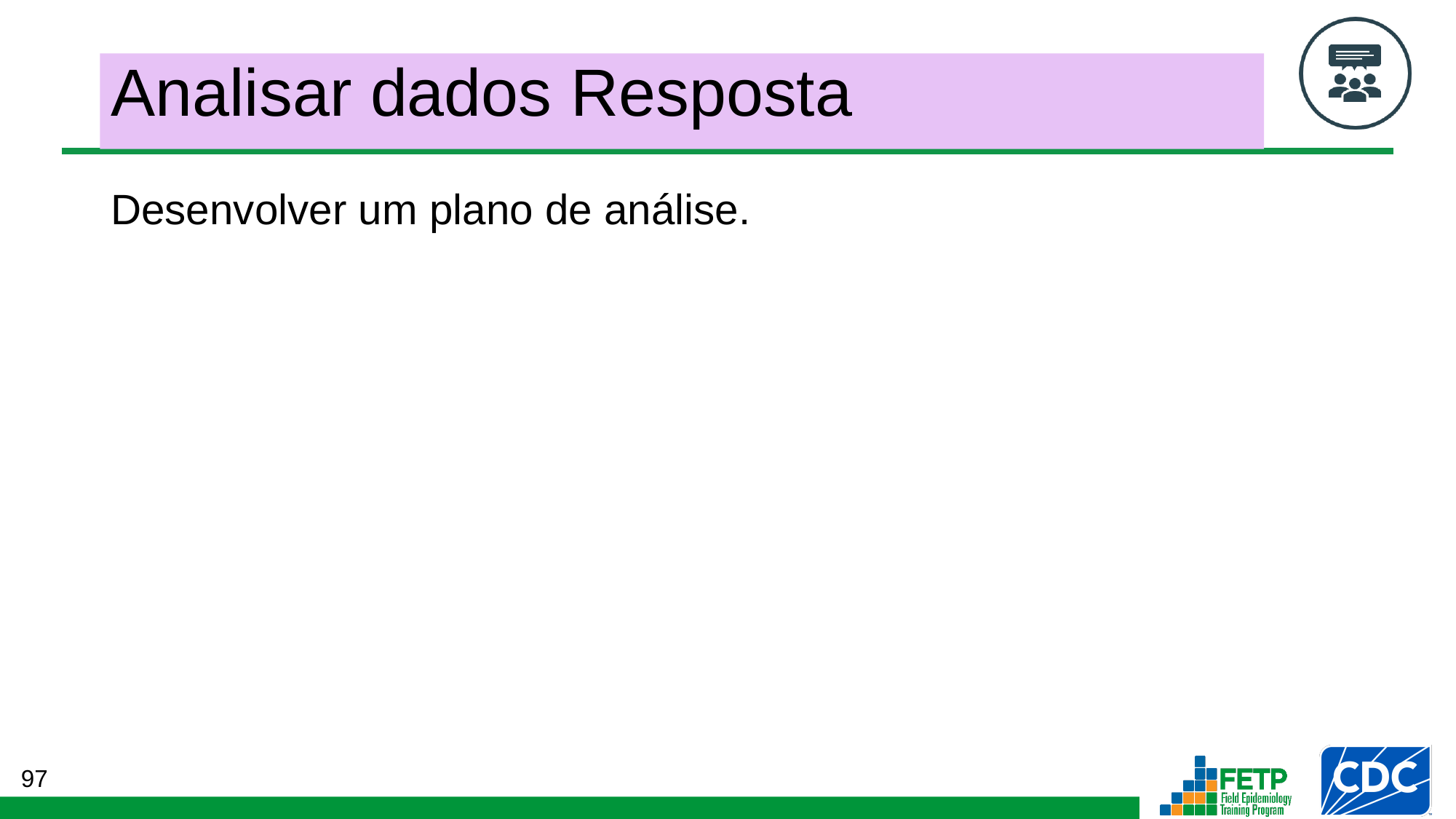

# Analisar dados Resposta
Desenvolver um plano de análise.